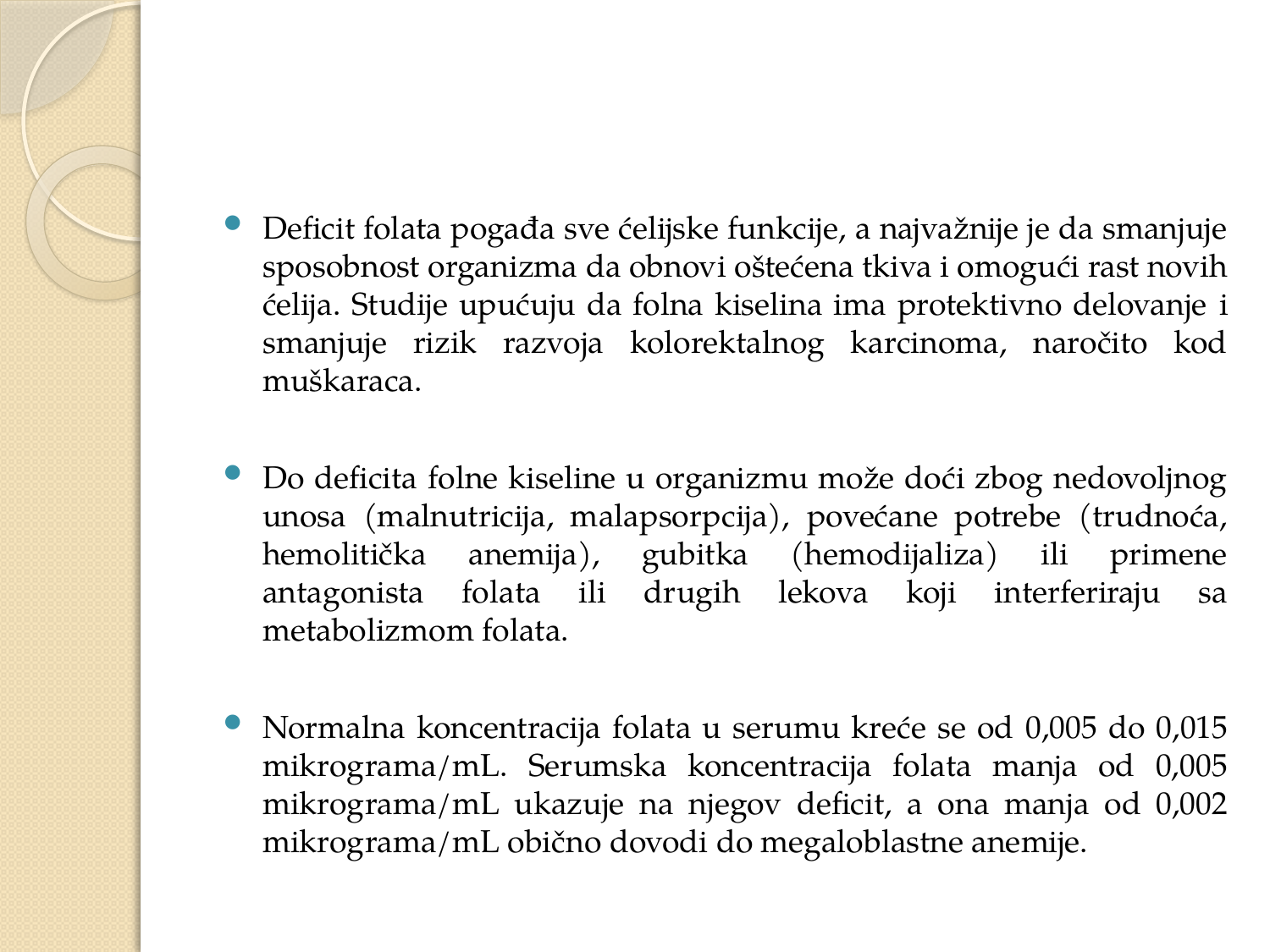

#
Deficit folata pogađa sve ćelijske funkcije, a najvažnije je da smanjuje sposobnost organizma da obnovi oštećena tkiva i omogući rast novih ćelija. Studije upućuju da folna kiselina ima protektivno delovanje i smanjuje rizik razvoja kolorektalnog karcinoma, naročito kod muškaraca.

Do deficita folne kiseline u organizmu može doći zbog nedovoljnog unosa (malnutricija, malapsorpcija), povećane potrebe (trudnoća, hemolitička anemija), gubitka (hemodijaliza) ili primene antagonista folata ili drugih lekova koji interferiraju sa metabolizmom folata.

Normalna koncentracija folata u serumu kreće se od 0,005 do 0,015 mikrograma/mL. Serumska koncentracija folata manja od 0,005 mikrograma/mL ukazuje na njegov deficit, a ona manja od 0,002 mikrograma/mL obično dovodi do megaloblastne anemije.